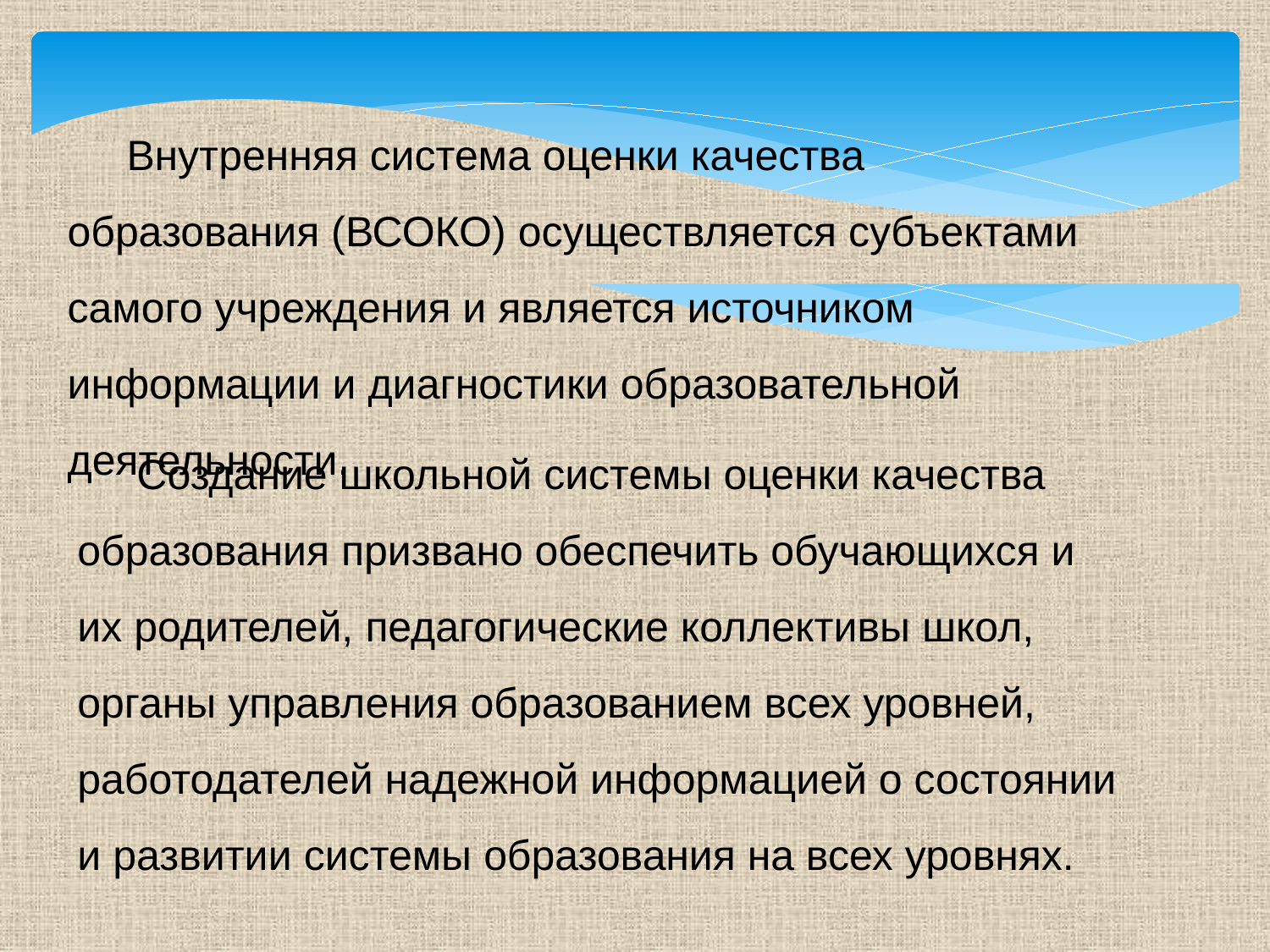

Внутренняя система оценки качества образования (ВСОКО) осуществляется субъектами самого учреждения и является источником информации и диагностики образовательной деятельности.
     Создание школьной системы оценки качества образования призвано обеспечить обучающихся и их родителей, педагогические коллективы школ, органы управления образованием всех уровней, работодателей надежной информацией о состоянии и развитии системы образования на всех уровнях.